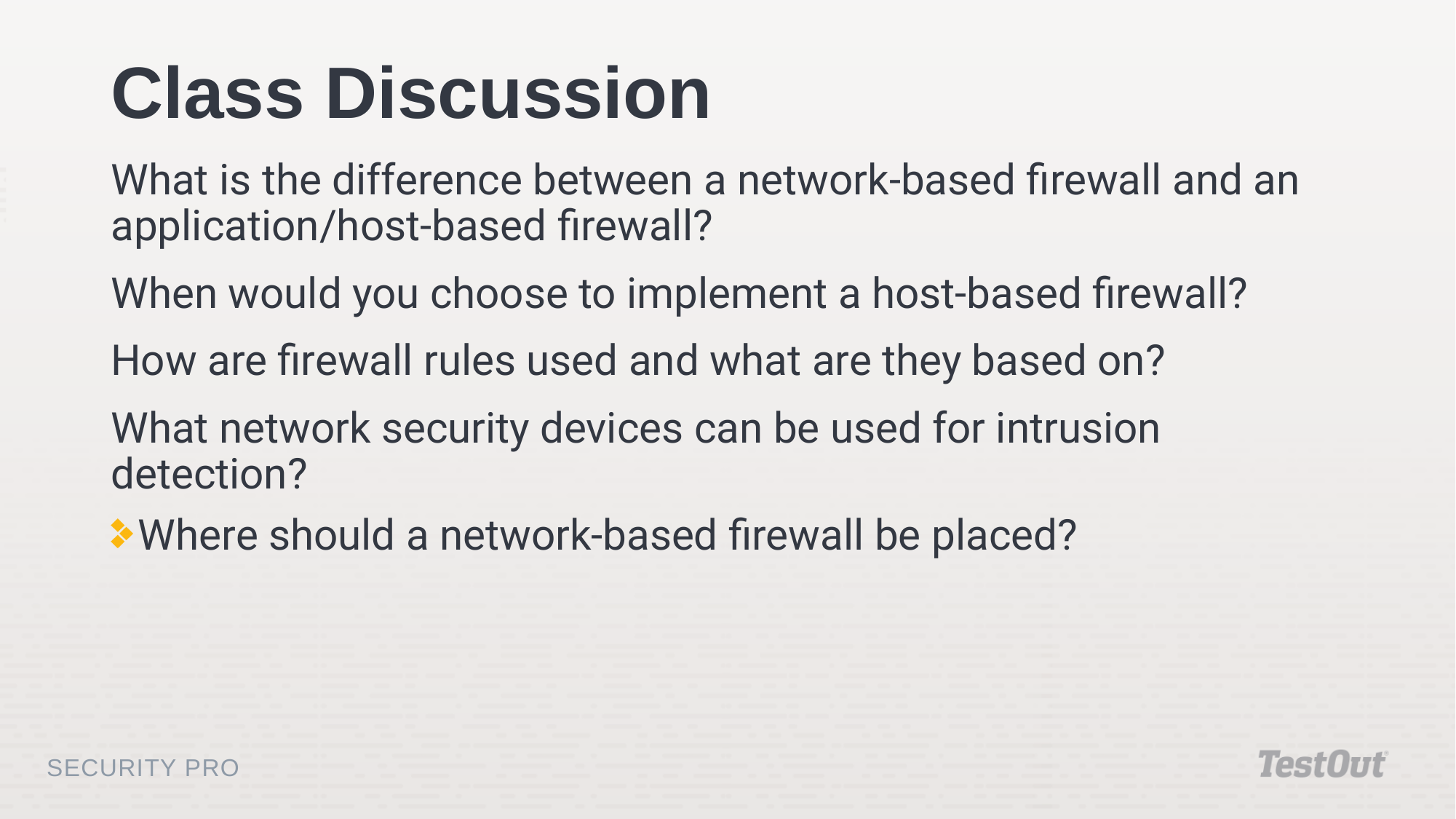

# Class Discussion
What is the difference between a network-based firewall and an application/host-based firewall?
When would you choose to implement a host-based firewall?
How are firewall rules used and what are they based on?
What network security devices can be used for intrusion detection?
Where should a network-based firewall be placed?
Security Pro